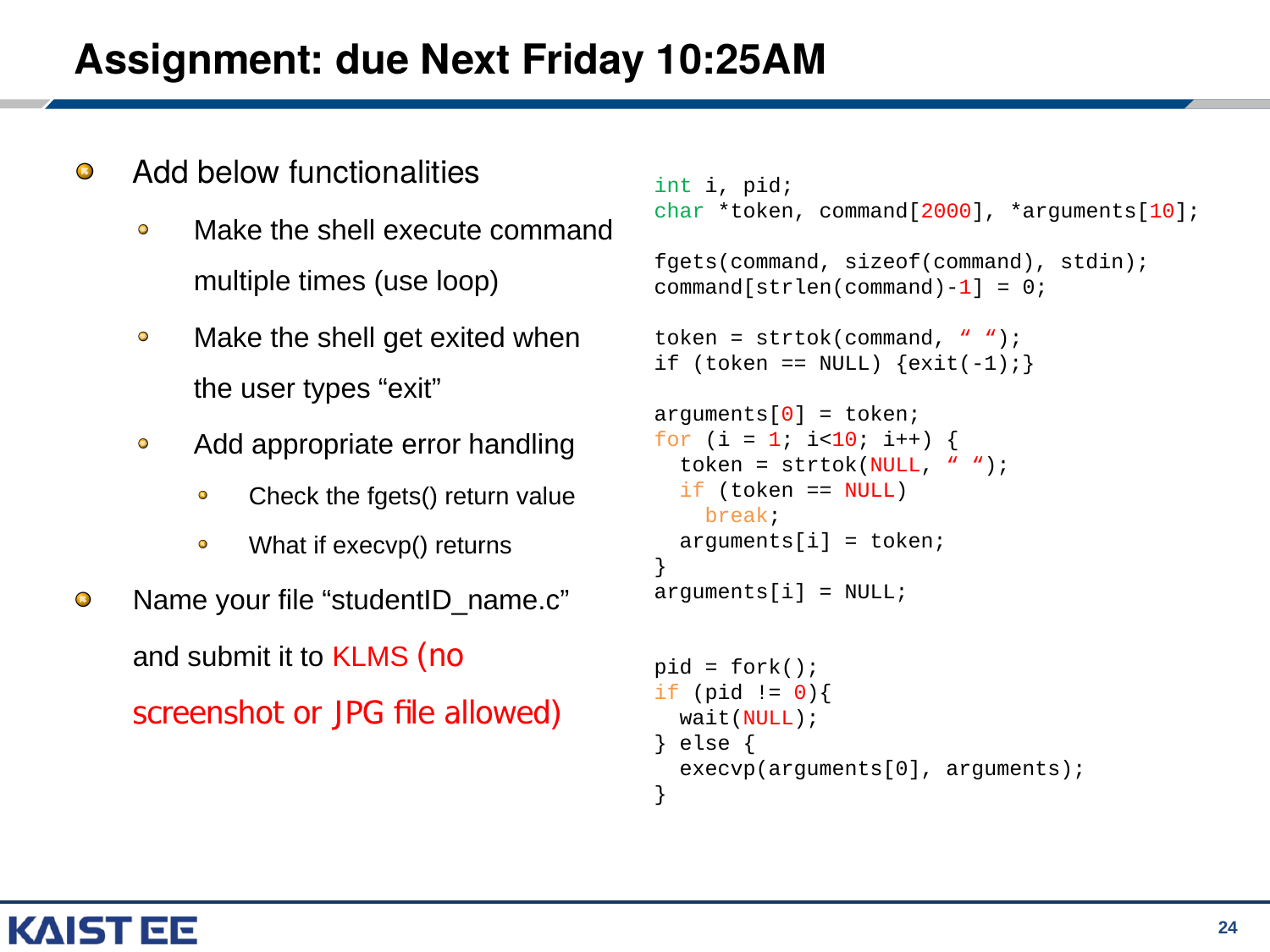

# Assignment: due Next Friday 10:25AM
Add below functionalities
Make the shell execute command multiple times (use loop)
Make the shell get exited when the user types “exit”
Add appropriate error handling
Check the fgets() return value
What if execvp() returns
Name your file “studentID_name.c” and submit it to KLMS (no screenshot or JPG file allowed)
int i, pid;
char *token, command[2000], *arguments[10];

fgets(command, sizeof(command), stdin);
command[strlen(command)-1] = 0;

token = strtok(command, “ “);
if (token == NULL) {exit(-1);}

arguments[0] = token;
for (i = 1; i<10; i++) {
  token = strtok(NULL, “ “);
  if (token == NULL)
    break;
  arguments[i] = token;
}
arguments[i] = NULL;

pid = fork();
if (pid != 0){
  wait(NULL);
} else {
  execvp(arguments[0], arguments);
}